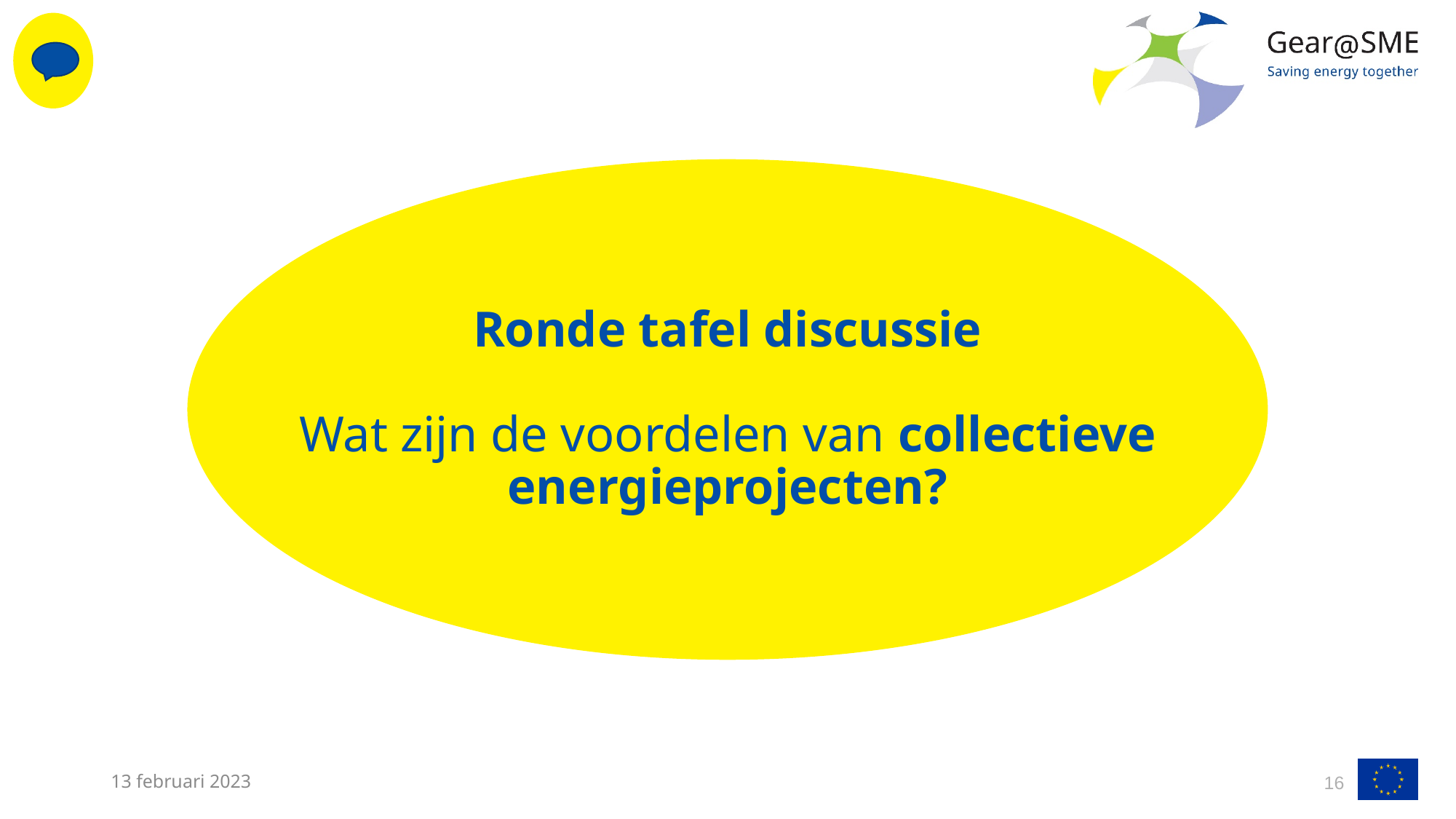

# Ronde tafel discussie

Wat zijn de voordelen van collectieve energieprojecten?
13 februari 2023
16